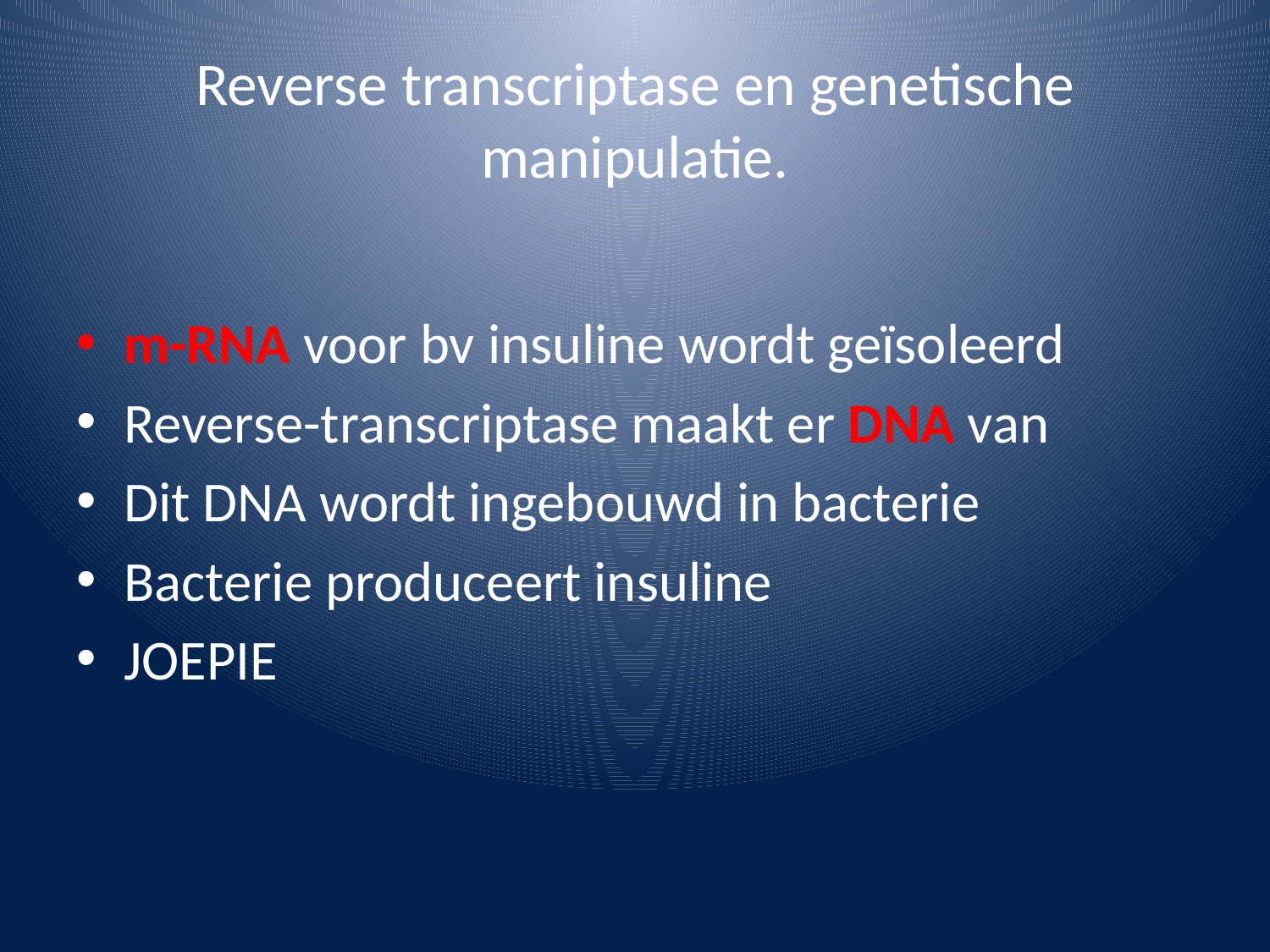

# Reverse transcriptase en genetische manipulatie.

m-RNA voor bv insuline wordt geïsoleerd
Reverse-transcriptase maakt er DNA van
Dit DNA wordt ingebouwd in bacterie
Bacterie produceert insuline
JOEPIE